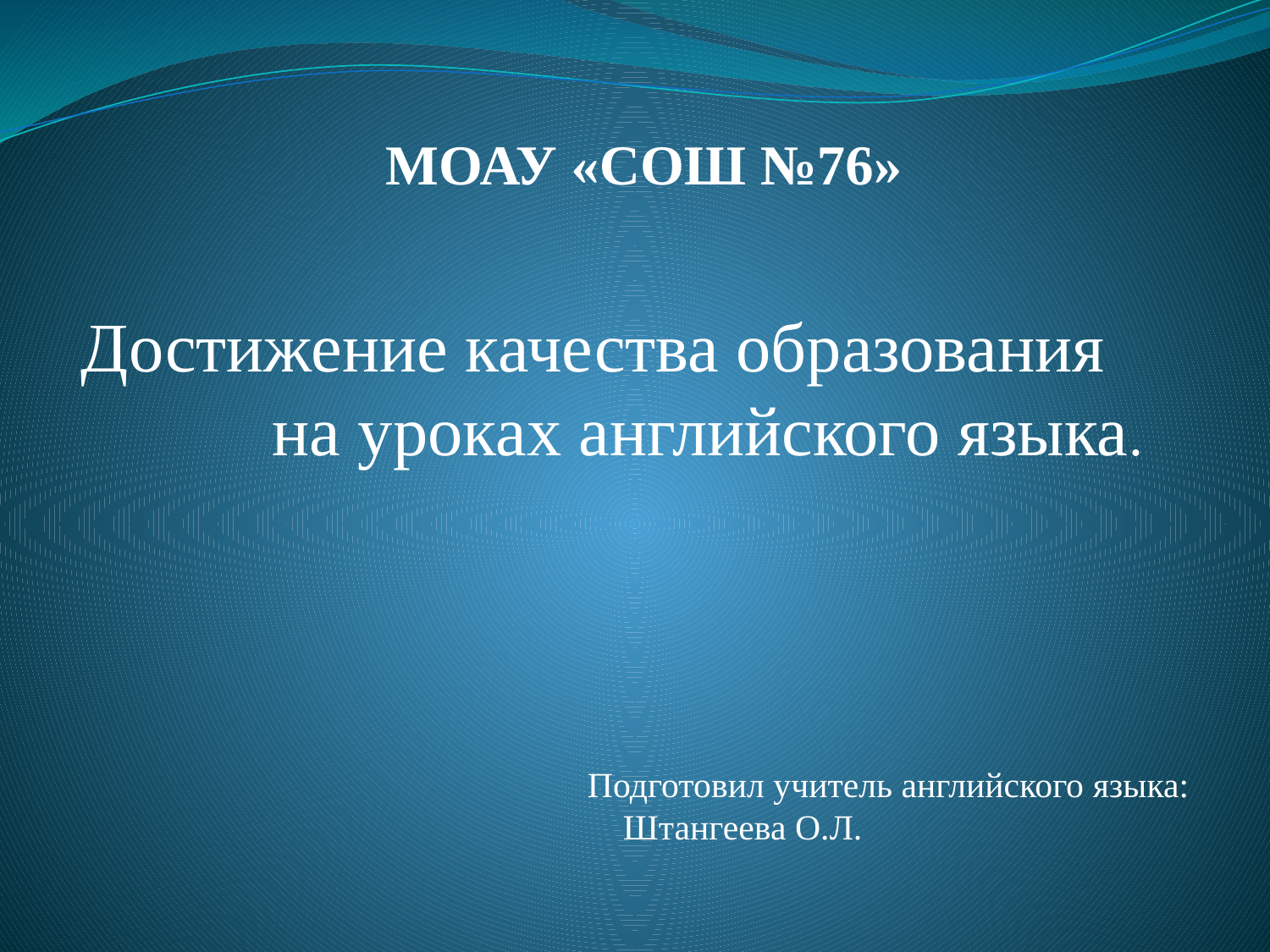

# МОАУ «СОШ №76»
Достижение качества образования        на уроках английского языка.
Подготовил учитель английского языка:     Штангеева О.Л.